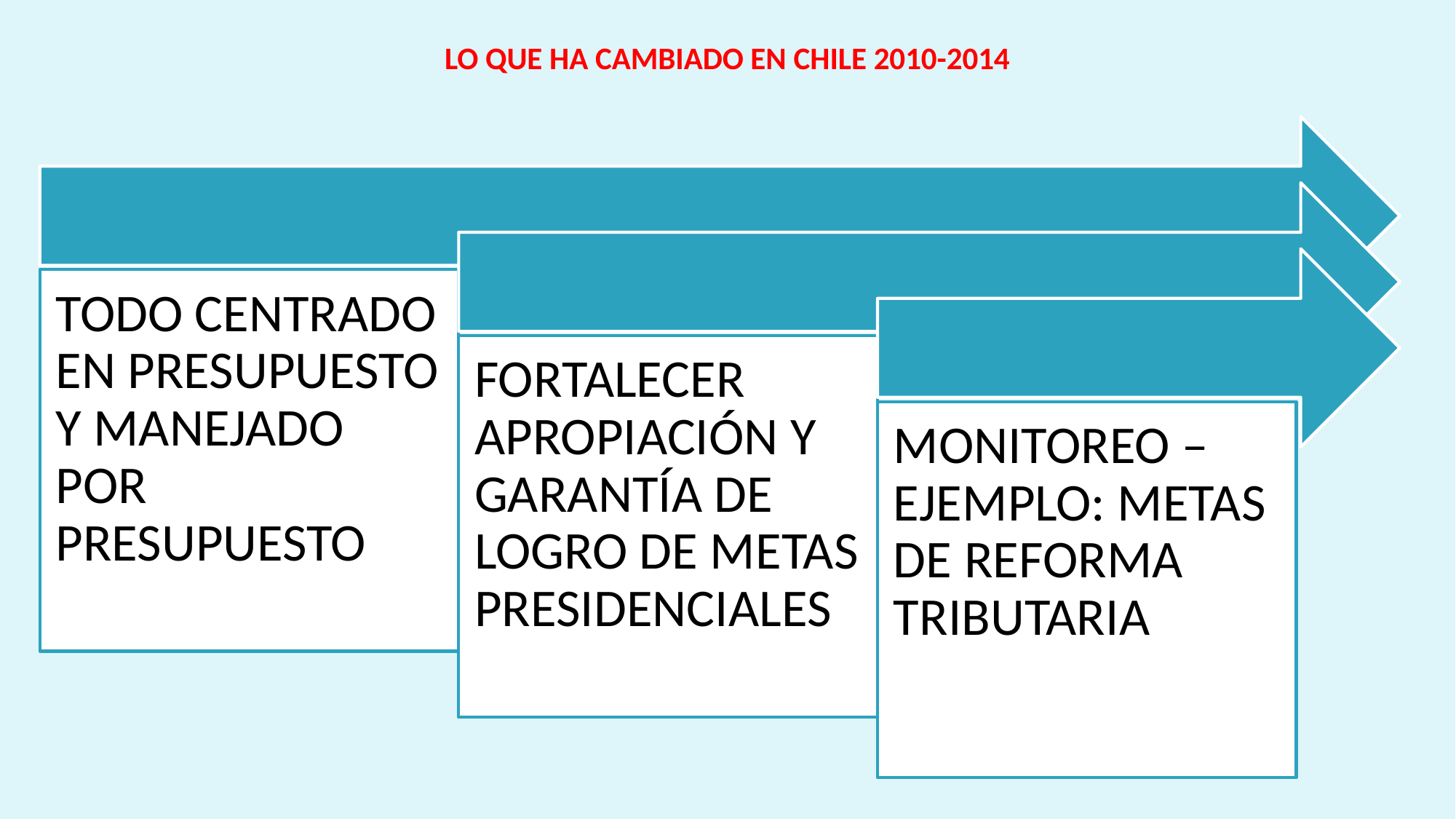

# LO QUE HA CAMBIADO EN CHILE 2010-2014

TODO CENTRADO EN PRESUPUESTO Y MANEJADO POR PRESUPUESTO

FORTALECER APROPIACIÓN Y GARANTÍA DE LOGRO DE METAS PRESIDENCIALES

MONITOREO – EJEMPLO: METAS DE REFORMA TRIBUTARIA